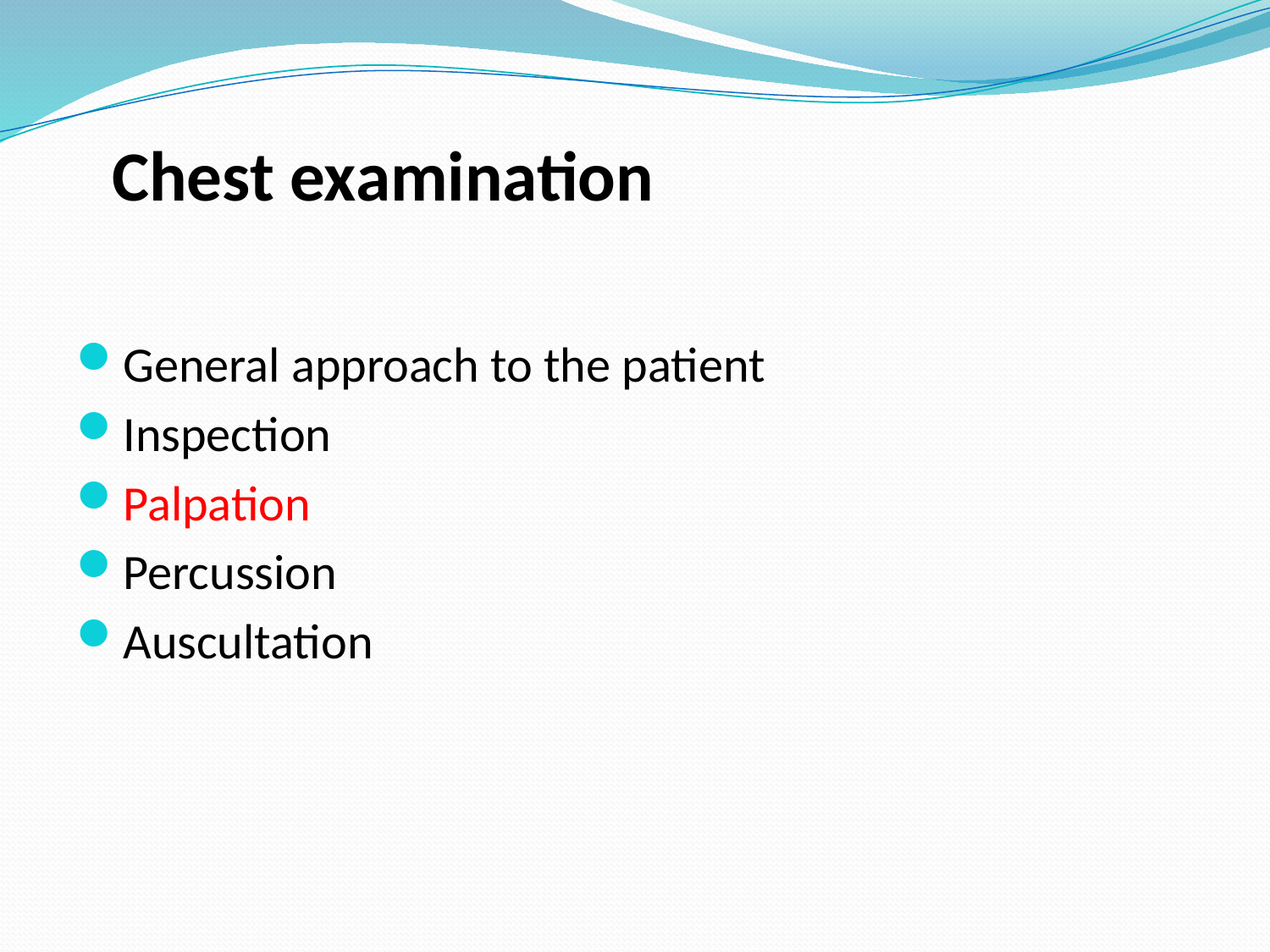

# Chest examination
General approach to the patient
Inspection
Palpation
Percussion
Auscultation